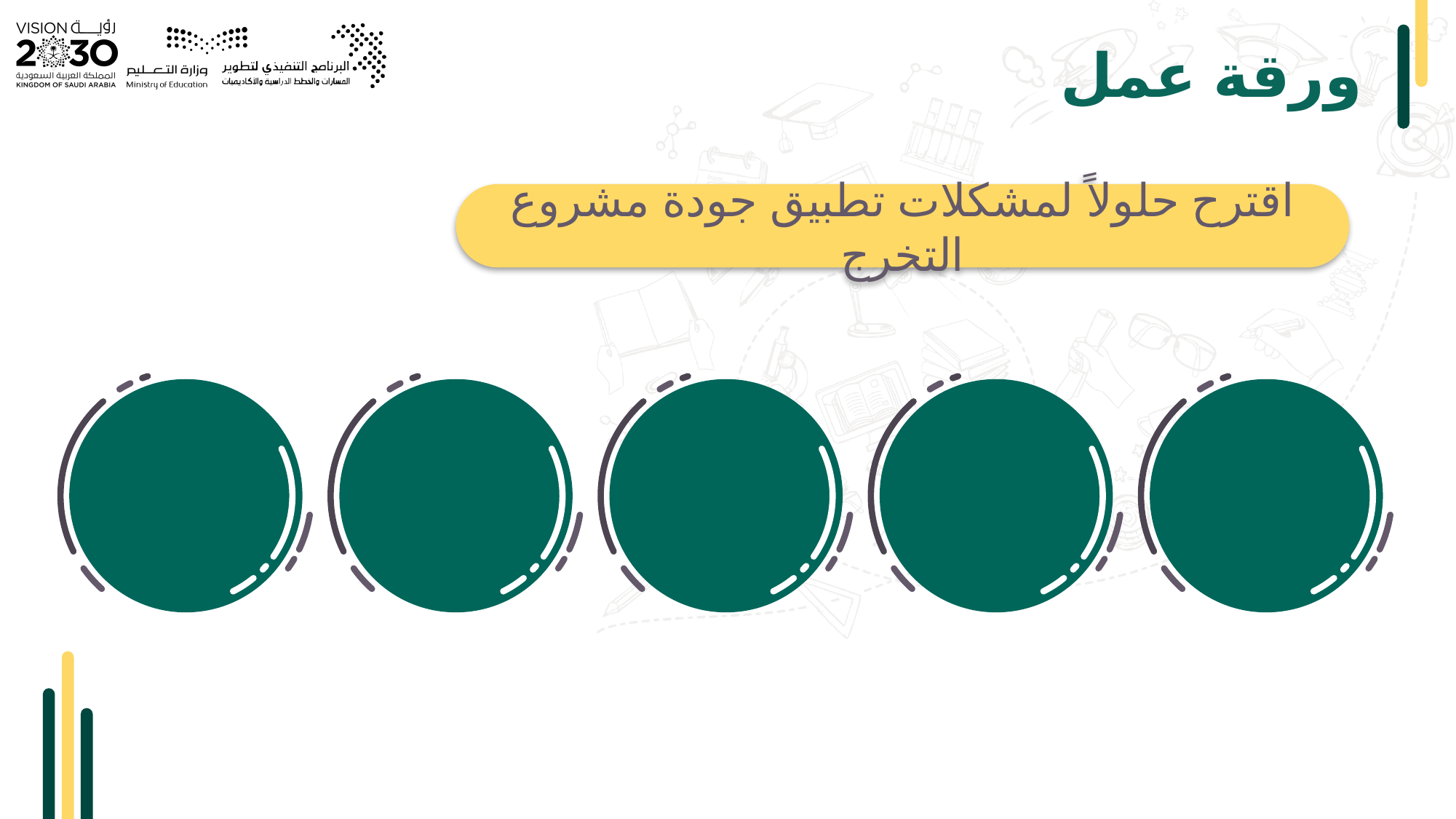

# ورقة عمل

اقترح حلولاً لمشكلات تطبيق جودة مشروع التخرج